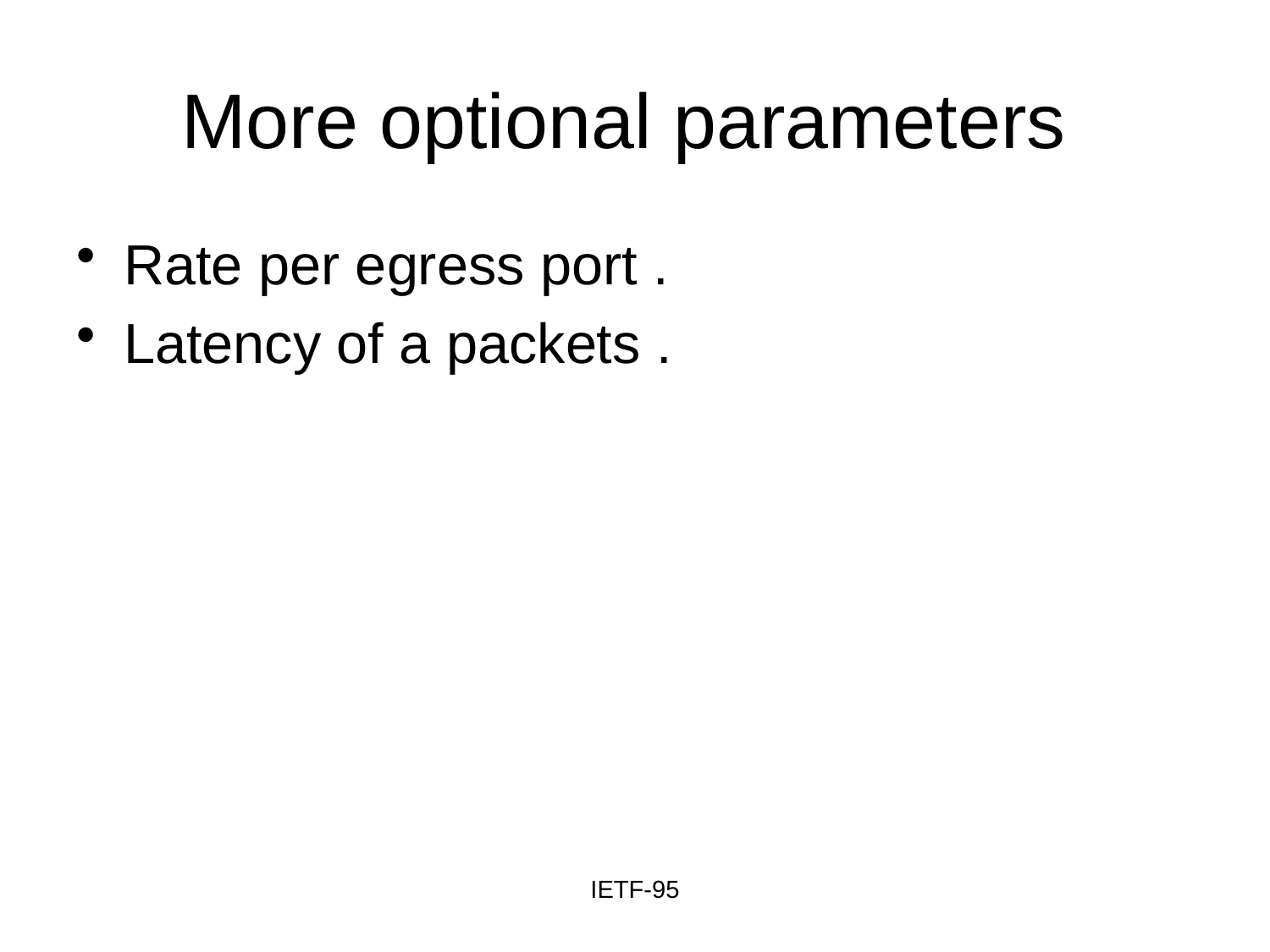

# More optional parameters
Rate per egress port .
Latency of a packets .
IETF-95